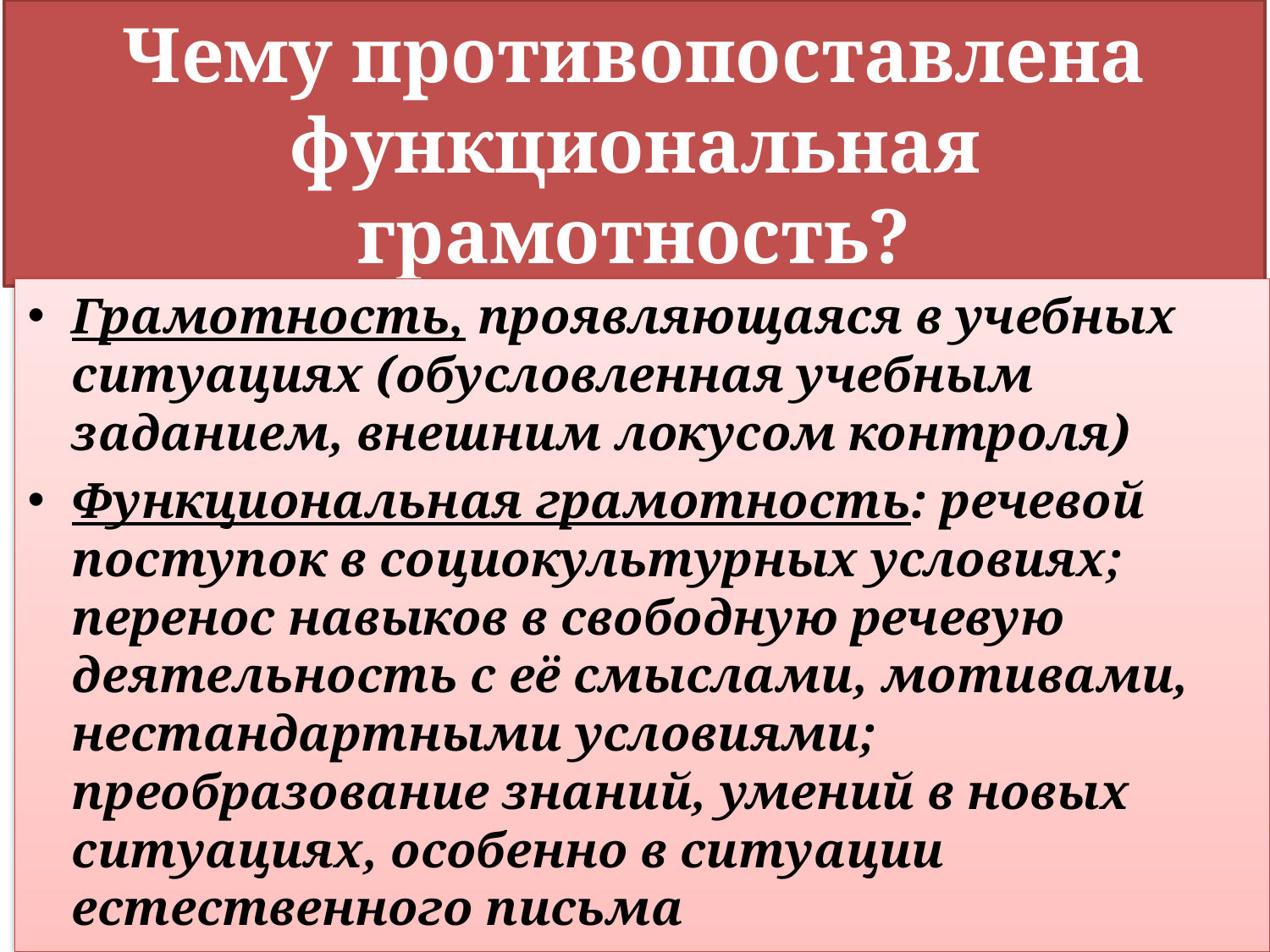

# Чему противопоставлена функциональная грамотность?
Грамотность, проявляющаяся в учебных ситуациях (обусловленная учебным заданием, внешним локусом контроля)
Функциональная грамотность: речевой поступок в социокультурных условиях; перенос навыков в свободную речевую деятельность с её смыслами, мотивами, нестандартными условиями; преобразование знаний, умений в новых ситуациях, особенно в ситуации естественного письма